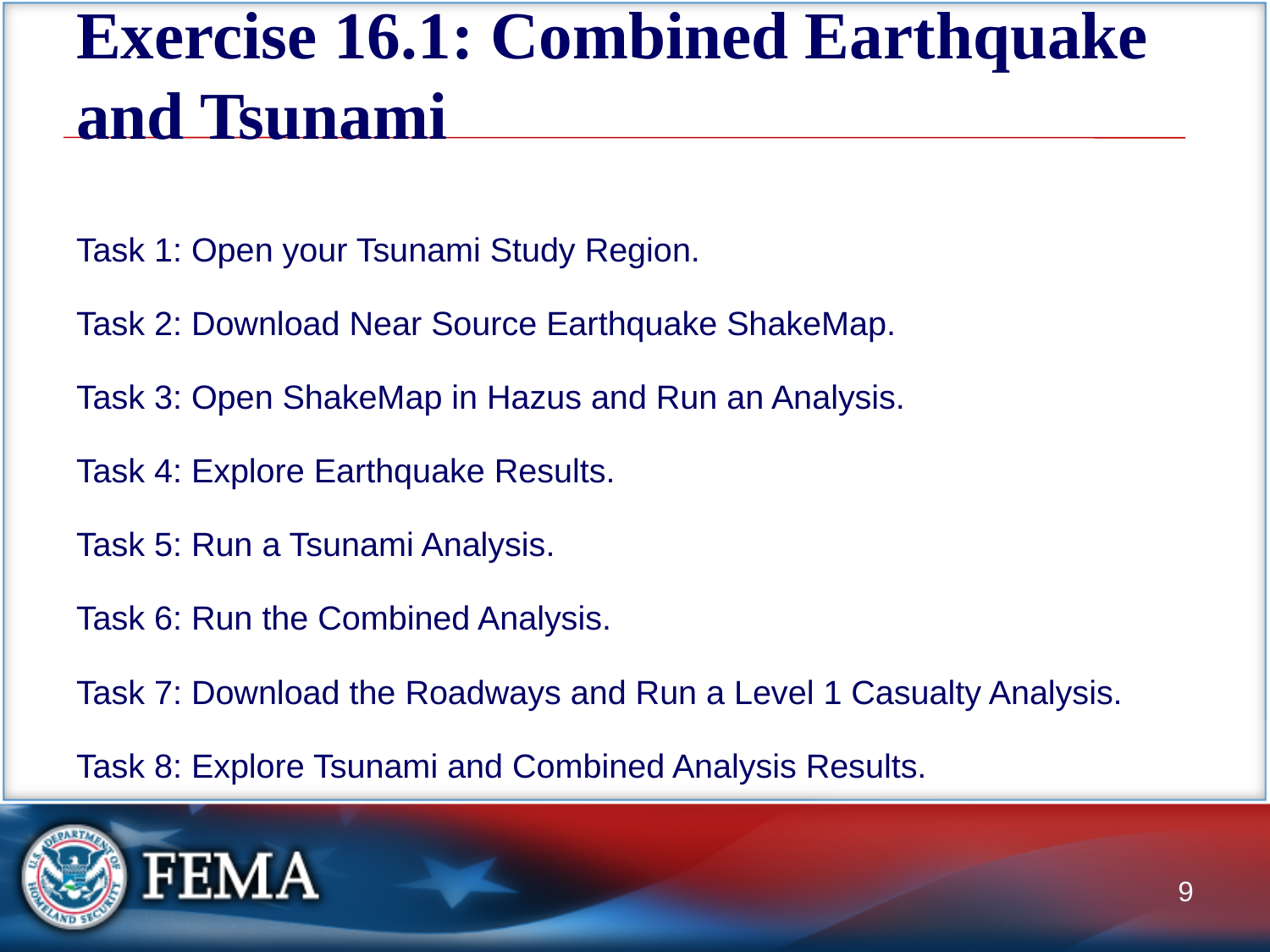

# Exercise 16.1: Combined Earthquake and Tsunami

Task 1: Open your Tsunami Study Region.
Task 2: Download Near Source Earthquake ShakeMap.
Task 3: Open ShakeMap in Hazus and Run an Analysis.
Task 4: Explore Earthquake Results.
Task 5: Run a Tsunami Analysis.
Task 6: Run the Combined Analysis.
Task 7: Download the Roadways and Run a Level 1 Casualty Analysis.
Task 8: Explore Tsunami and Combined Analysis Results.
9